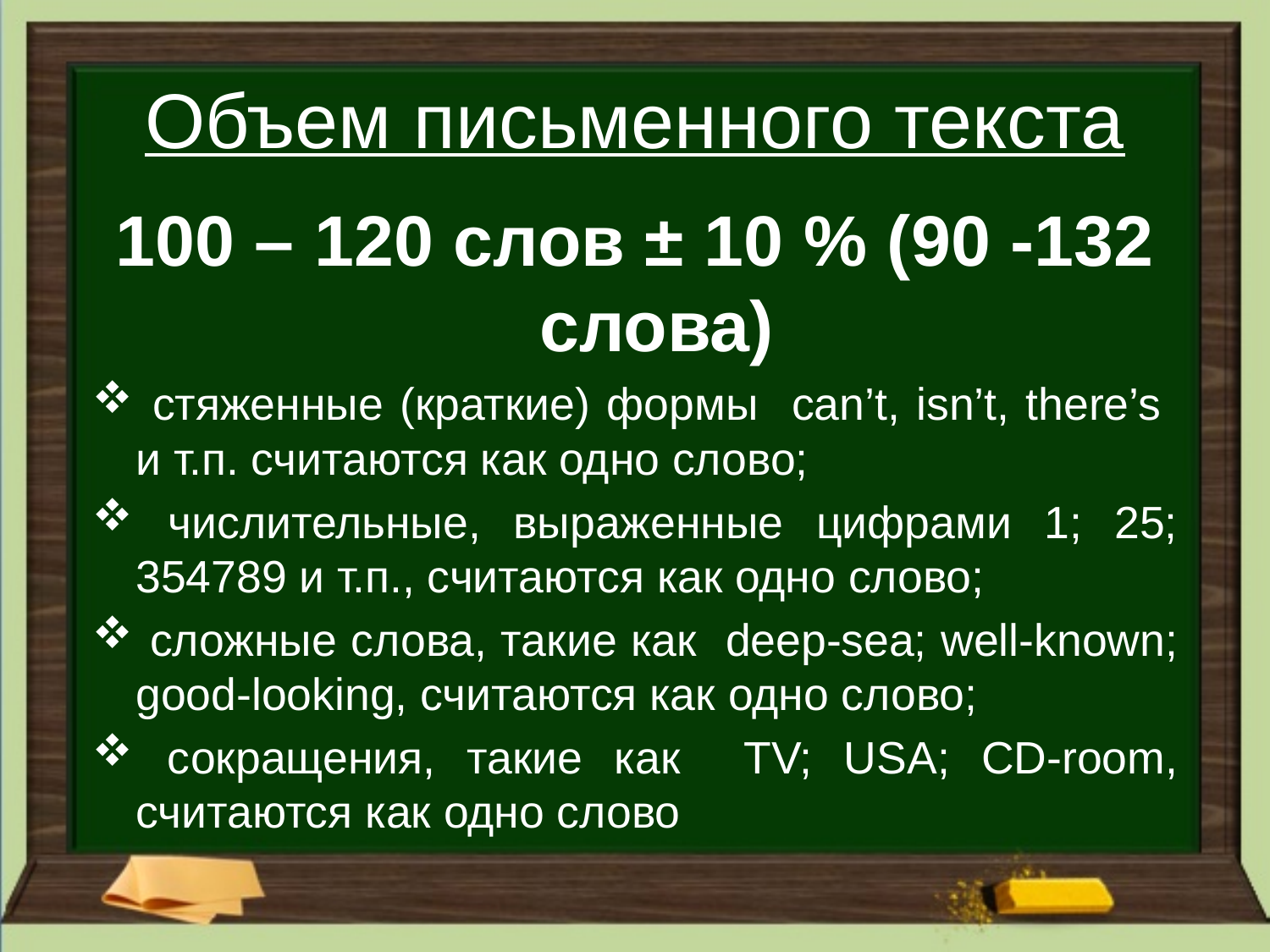

# Объем письменного текста
100 – 120 слов ± 10 % (90 -132 слова)
 стяженные (краткие) формы  can’t, isn’t, there’s  и т.п. считаются как одно слово;
 числительные, выраженные цифрами 1; 25; 354789 и т.п., считаются как одно слово;
 сложные слова, такие как  deep-sea; well-known; good-looking, считаются как одно слово;
 сокращения, такие как  TV; USA; CD-room, считаются как одно слово